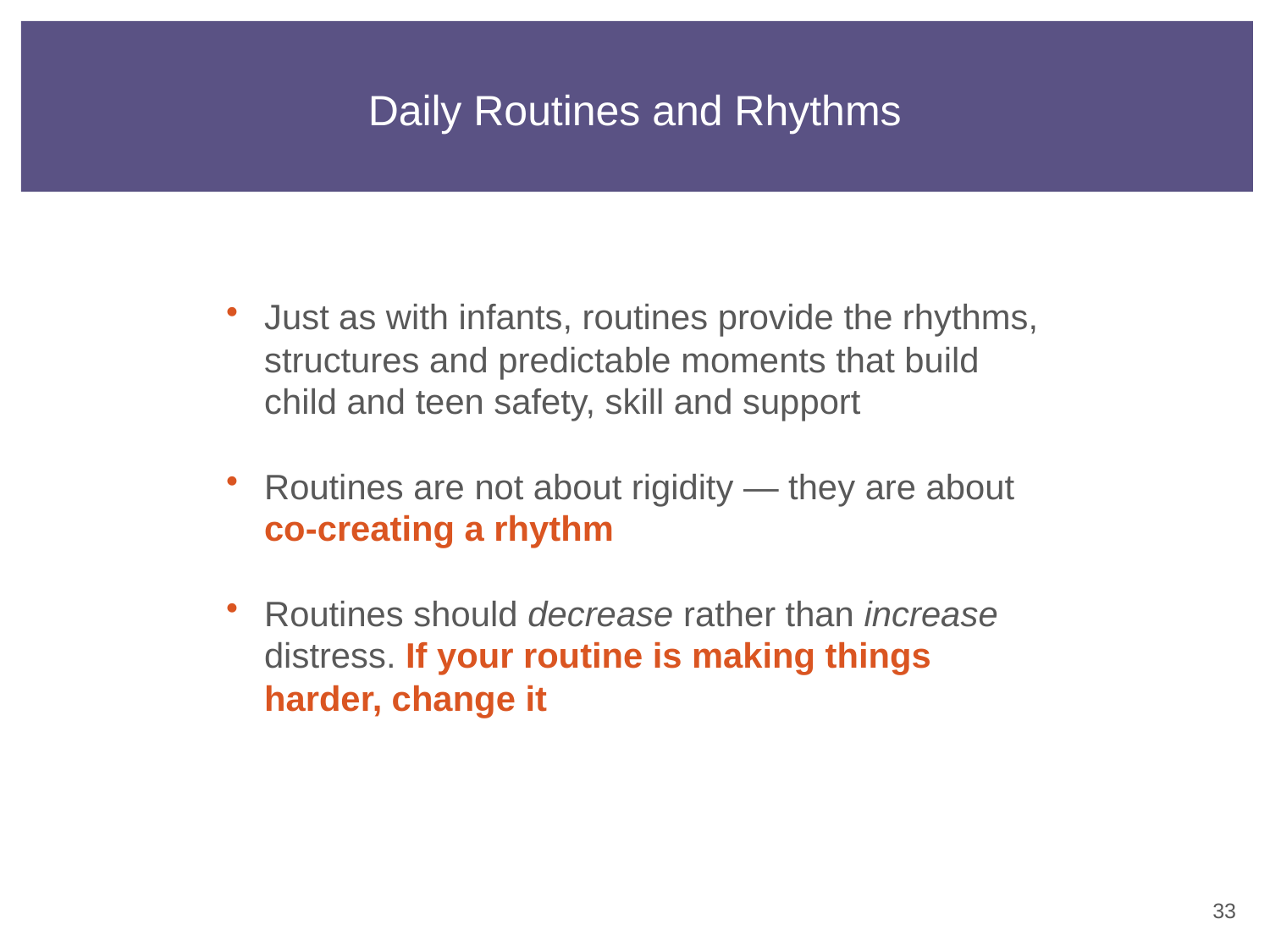

# Daily Routines and Rhythms
Just as with infants, routines provide the rhythms, structures and predictable moments that build child and teen safety, skill and support
Routines are not about rigidity — they are about
co-creating a rhythm
Routines should decrease rather than increase distress. If your routine is making things harder, change it
33